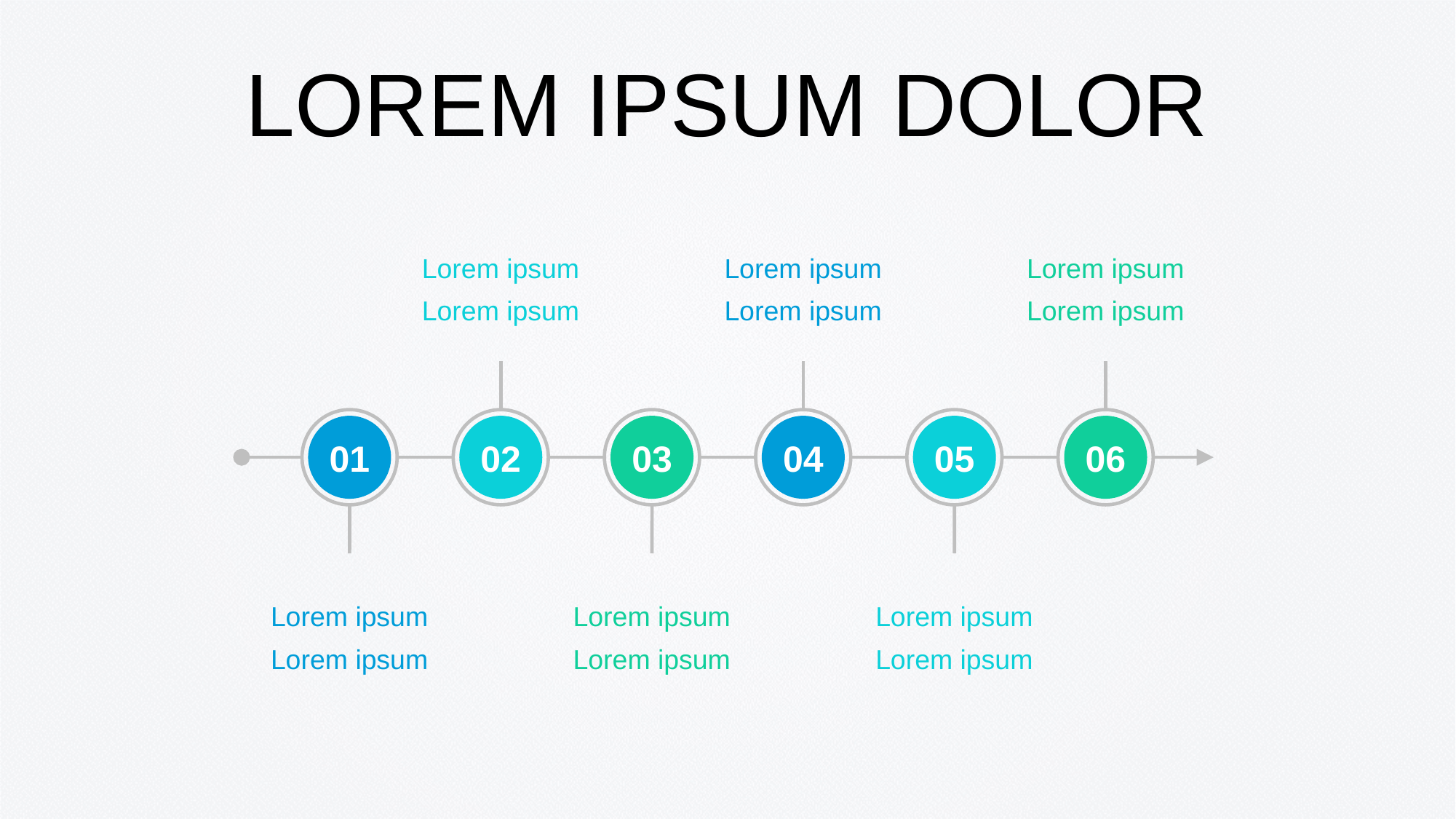

# LOREM IPSUM DOLOR
Lorem ipsum
Lorem ipsum
Lorem ipsum
Lorem ipsum
Lorem ipsum
Lorem ipsum

01
02
03
04
05
06
Lorem ipsum
Lorem ipsum
Lorem ipsum
Lorem ipsum
Lorem ipsum
Lorem ipsum